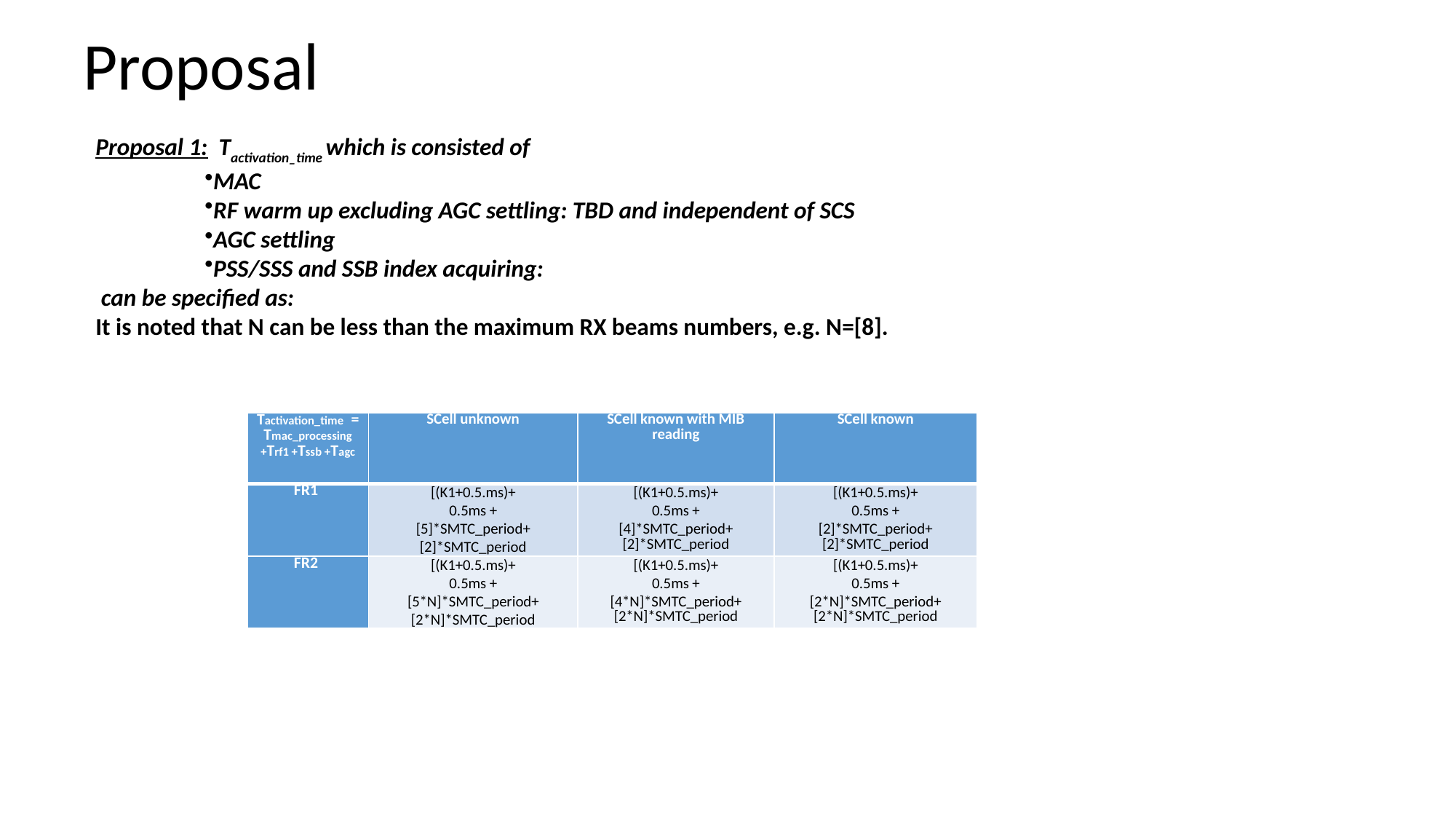

# Proposal
Proposal 1:  Tactivation_time which is consisted of
MAC
RF warm up excluding AGC settling: TBD and independent of SCS
AGC settling
PSS/SSS and SSB index acquiring:
 can be specified as:
It is noted that N can be less than the maximum RX beams numbers, e.g. N=[8].
| Tactivation\_time = Tmac\_processing +Trf1 +Tssb +Tagc | SCell unknown | SCell known with MIB reading | SCell known |
| --- | --- | --- | --- |
| FR1 | [(K1+0.5.ms)+ 0.5ms + [5]\*SMTC\_period+ [2]\*SMTC\_period | [(K1+0.5.ms)+ 0.5ms + [4]\*SMTC\_period+ [2]\*SMTC\_period | [(K1+0.5.ms)+ 0.5ms + [2]\*SMTC\_period+ [2]\*SMTC\_period |
| FR2 | [(K1+0.5.ms)+ 0.5ms + [5\*N]\*SMTC\_period+ [2\*N]\*SMTC\_period | [(K1+0.5.ms)+ 0.5ms + [4\*N]\*SMTC\_period+ [2\*N]\*SMTC\_period | [(K1+0.5.ms)+ 0.5ms + [2\*N]\*SMTC\_period+ [2\*N]\*SMTC\_period |